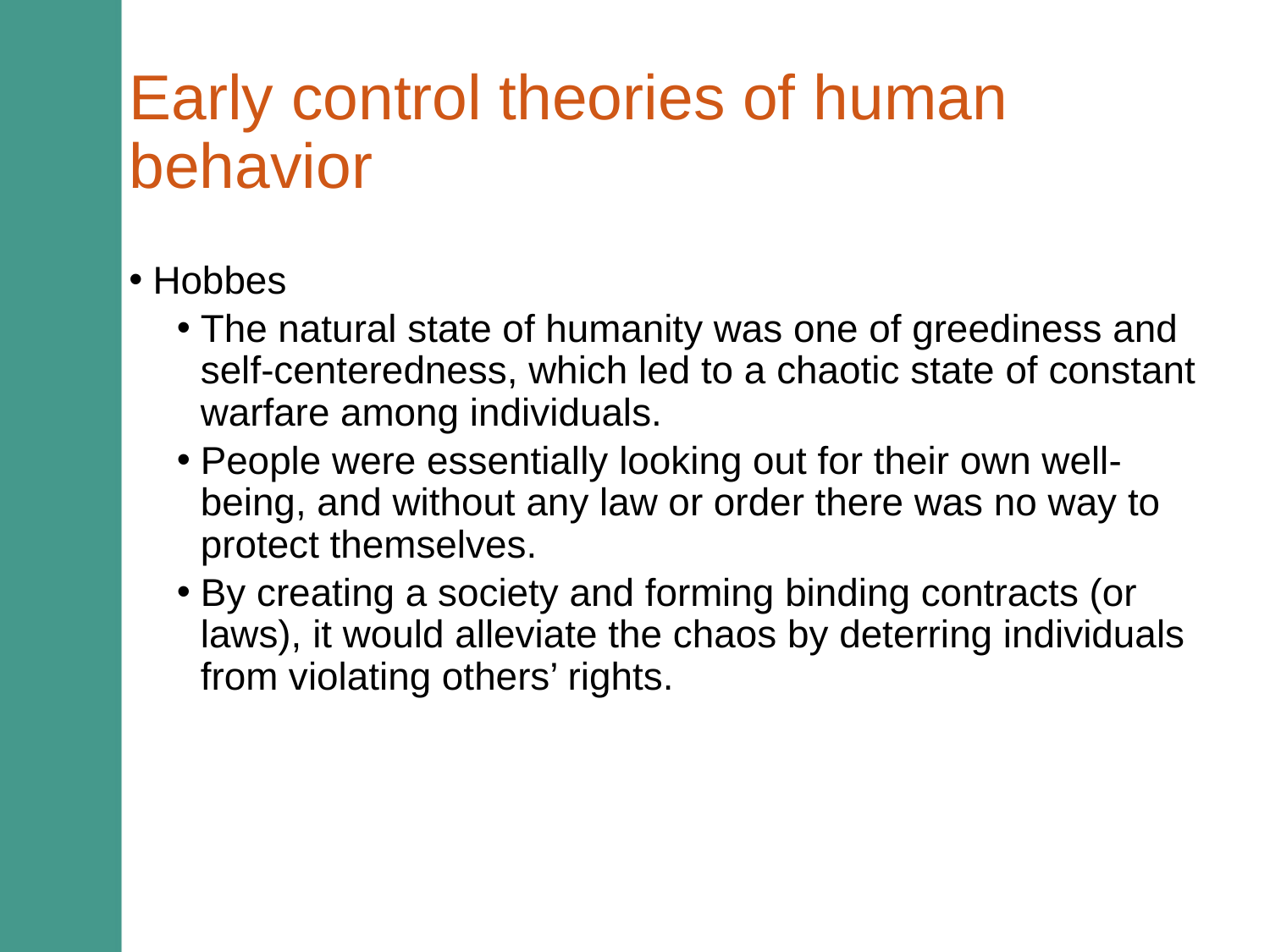

# Early control theories of human behavior
Hobbes
The natural state of humanity was one of greediness and self-centeredness, which led to a chaotic state of constant warfare among individuals.
People were essentially looking out for their own well-being, and without any law or order there was no way to protect themselves.
By creating a society and forming binding contracts (or laws), it would alleviate the chaos by deterring individuals from violating others’ rights.